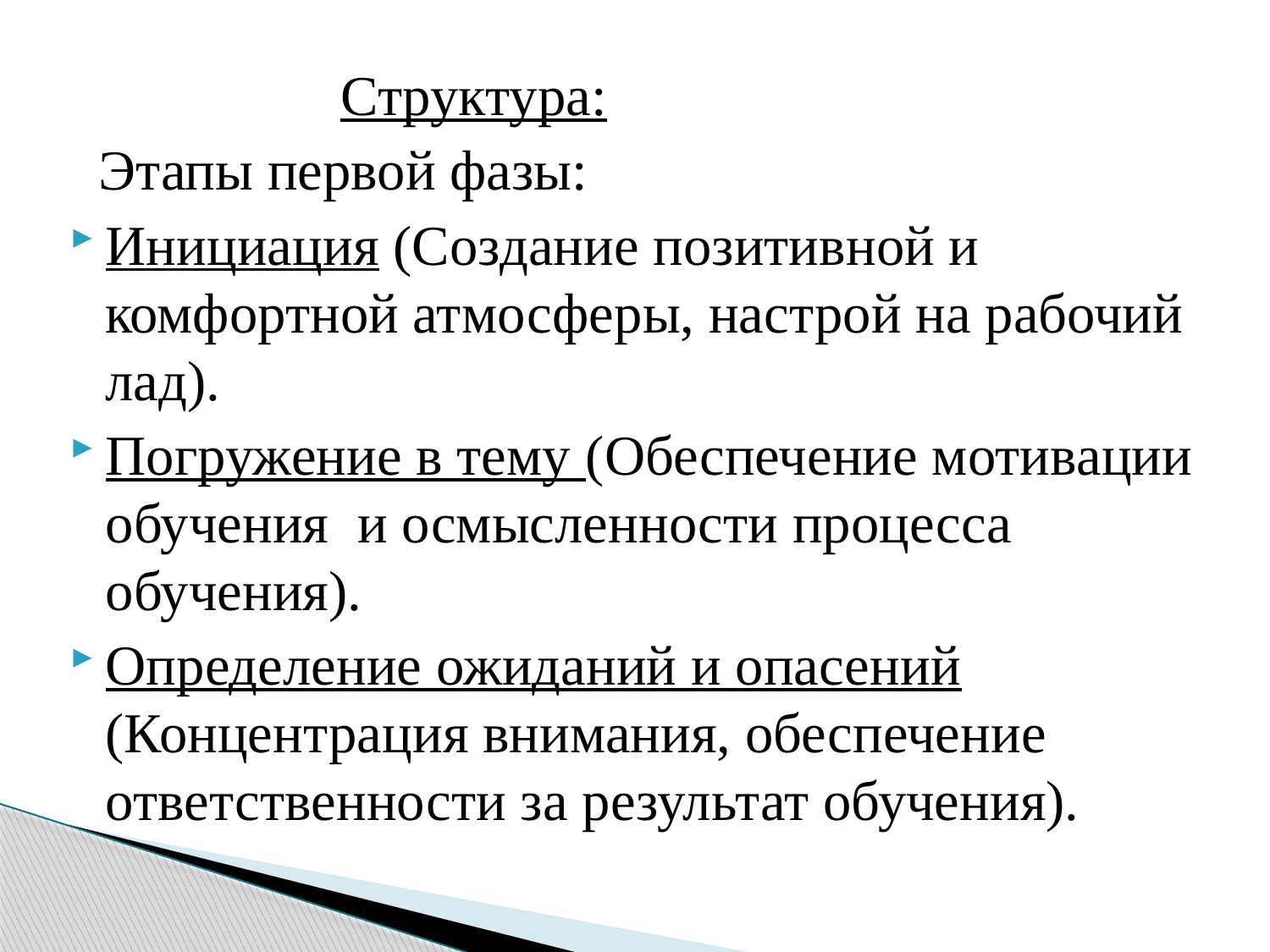

Структура:
  Этапы первой фазы:
Инициация (Создание позитивной и комфортной атмосферы, настрой на рабочий лад).
Погружение в тему (Обеспечение мотивации обучения  и осмысленности процесса обучения).
Определение ожиданий и опасений (Концентрация внимания, обеспечение ответственности за результат обучения).